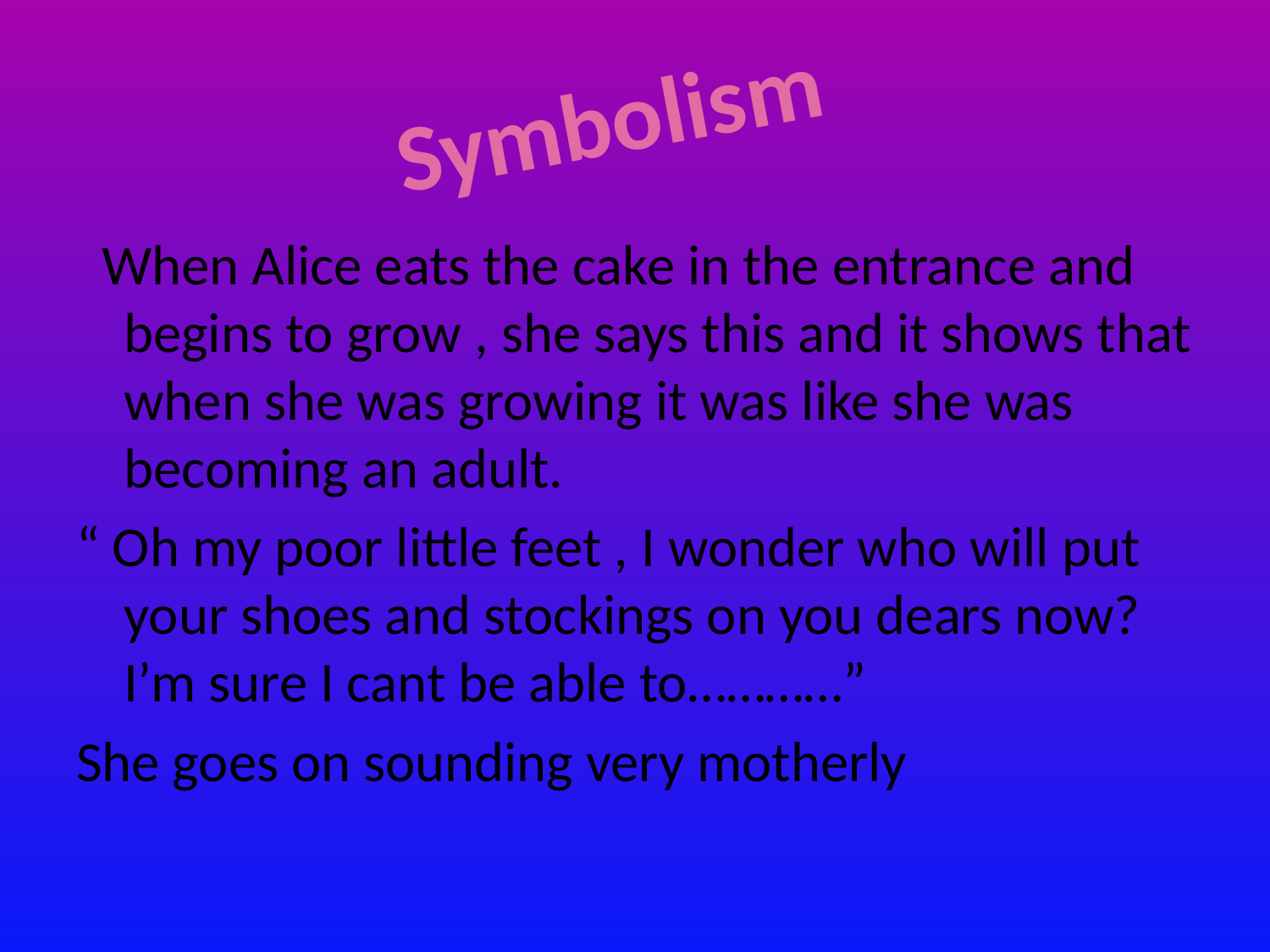

#
Symbolism
  When Alice eats the cake in the entrance and begins to grow , she says this and it shows that when she was growing it was like she was becoming an adult.
“ Oh my poor little feet , I wonder who will put your shoes and stockings on you dears now? I’m sure I cant be able to…………”
She goes on sounding very motherly